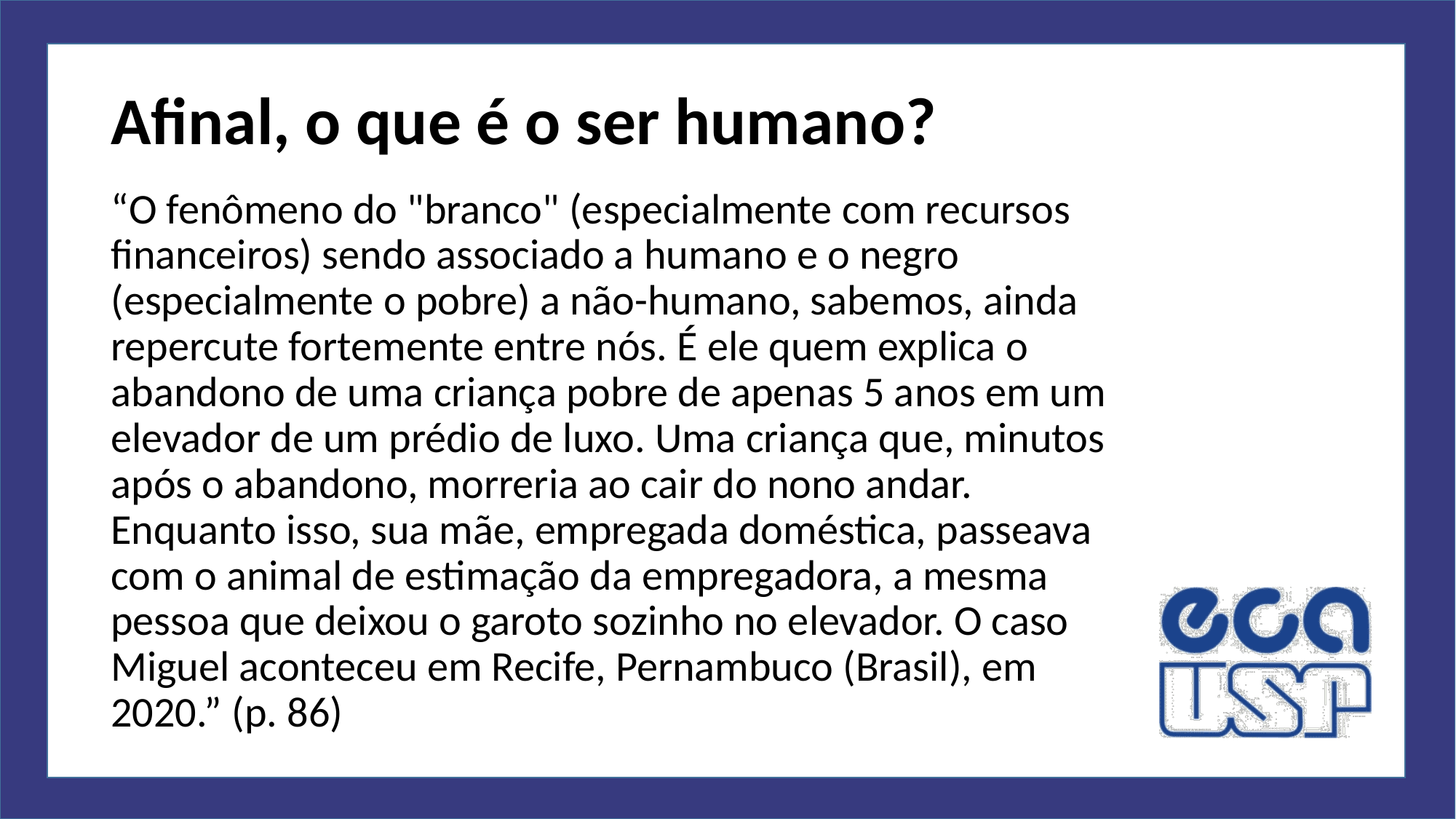

# Afinal, o que é o ser humano?
“O fenômeno do "branco" (especialmente com recursos financeiros) sendo associado a humano e o negro (especialmente o pobre) a não-humano, sabemos, ainda repercute fortemente entre nós. É ele quem explica o abandono de uma criança pobre de apenas 5 anos em um elevador de um prédio de luxo. Uma criança que, minutos após o abandono, morreria ao cair do nono andar. Enquanto isso, sua mãe, empregada doméstica, passeava com o animal de estimação da empregadora, a mesma pessoa que deixou o garoto sozinho no elevador. O caso Miguel aconteceu em Recife, Pernambuco (Brasil), em 2020.” (p. 86)